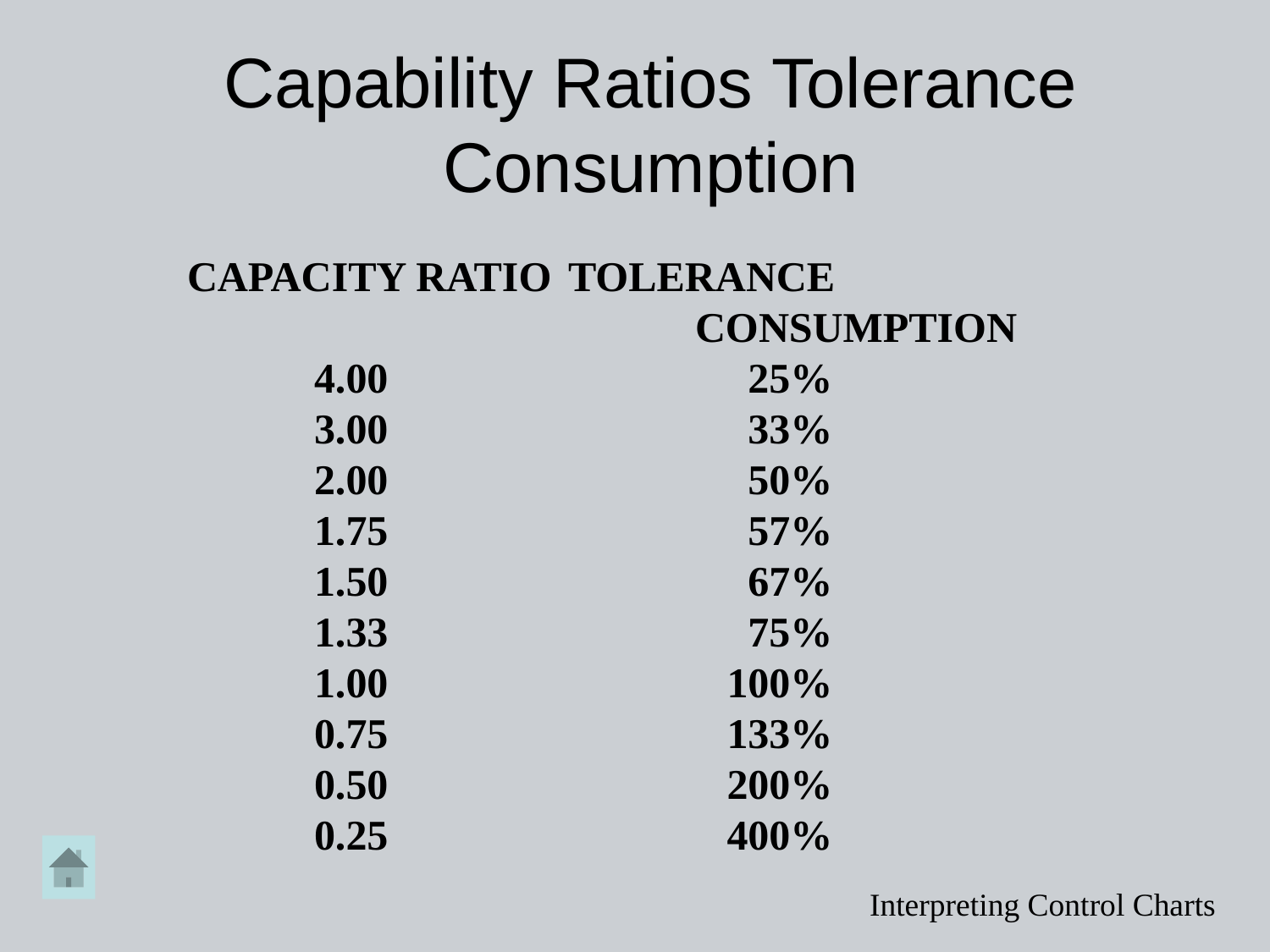

Capability Ratios Tolerance Consumption
CAPACITY RATIO 	TOLERANCE
				CONSUMPTION
	4.00			     25%
	3.00			     33%
	2.00			     50%
	1.75			     57%
	1.50			     67%
	1.33			     75%
	1.00			   100%
	0.75			   133%
	0.50			   200%
	0.25			   400%

Interpreting Control Charts